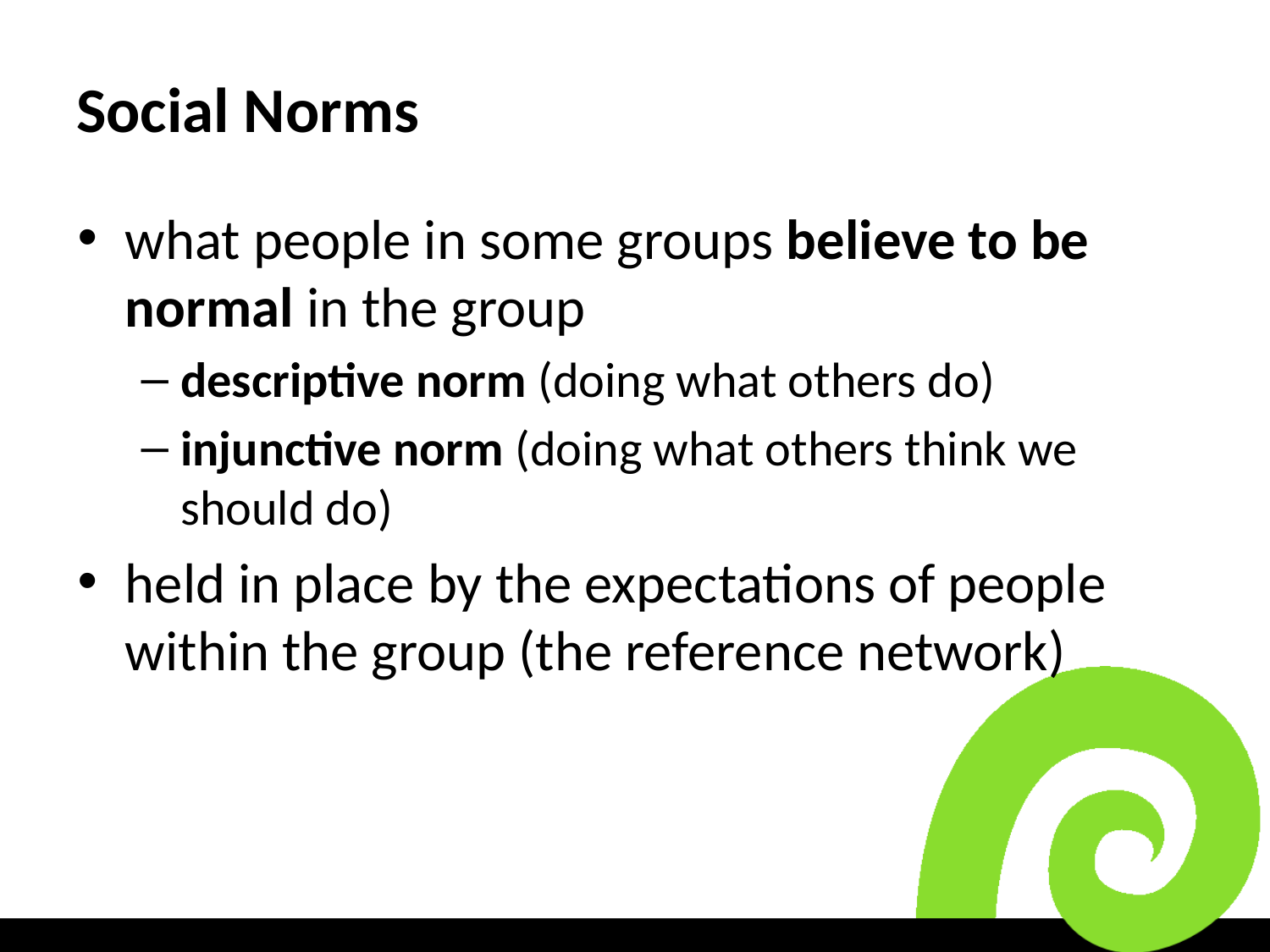

# Social Norms
what people in some groups believe to be normal in the group
descriptive norm (doing what others do)
injunctive norm (doing what others think we should do)
held in place by the expectations of people within the group (the reference network)